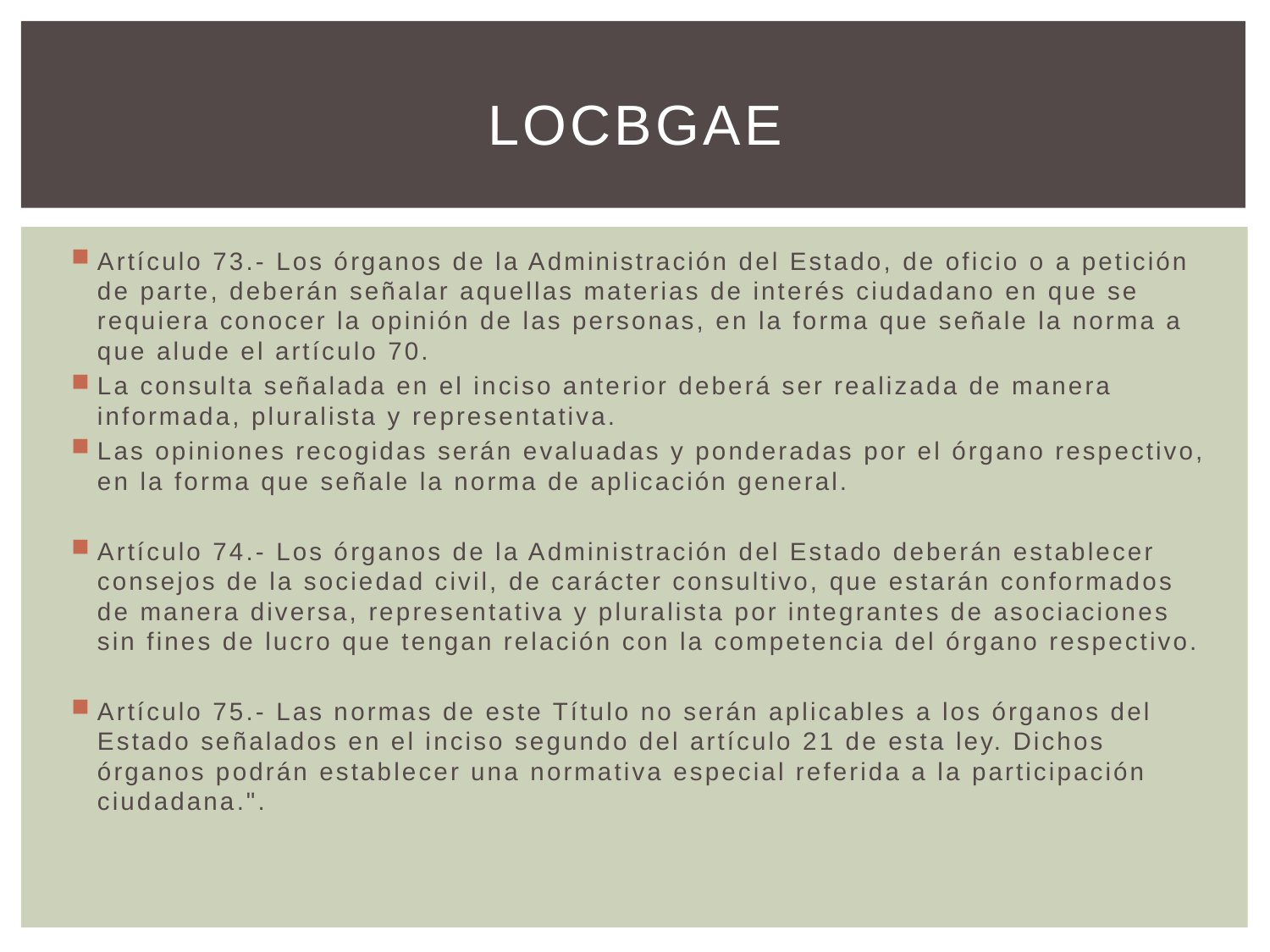

# LOCBGAE
Artículo 73.- Los órganos de la Administración del Estado, de oficio o a petición de parte, deberán señalar aquellas materias de interés ciudadano en que se requiera conocer la opinión de las personas, en la forma que señale la norma a que alude el artículo 70.
La consulta señalada en el inciso anterior deberá ser realizada de manera informada, pluralista y representativa.
Las opiniones recogidas serán evaluadas y ponderadas por el órgano respectivo, en la forma que señale la norma de aplicación general.

Artículo 74.- Los órganos de la Administración del Estado deberán establecer consejos de la sociedad civil, de carácter consultivo, que estarán conformados de manera diversa, representativa y pluralista por integrantes de asociaciones sin fines de lucro que tengan relación con la competencia del órgano respectivo.

Artículo 75.- Las normas de este Título no serán aplicables a los órganos del Estado señalados en el inciso segundo del artículo 21 de esta ley. Dichos órganos podrán establecer una normativa especial referida a la participación ciudadana.".